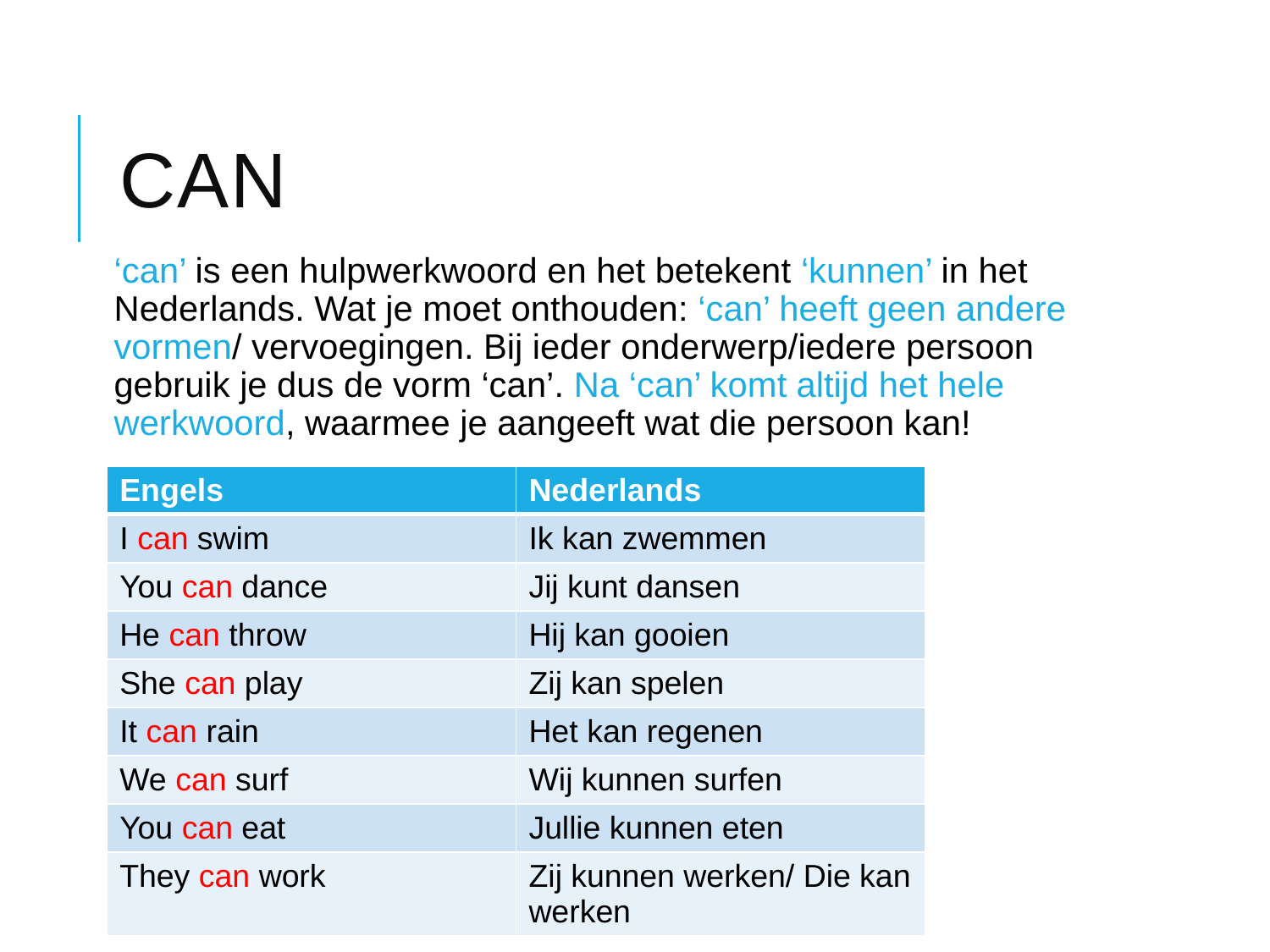

# CAn
‘can’ is een hulpwerkwoord en het betekent ‘kunnen’ in het Nederlands. Wat je moet onthouden: ‘can’ heeft geen andere vormen/ vervoegingen. Bij ieder onderwerp/iedere persoon gebruik je dus de vorm ‘can’. Na ‘can’ komt altijd het hele werkwoord, waarmee je aangeeft wat die persoon kan!
| Engels | Nederlands |
| --- | --- |
| I can swim | Ik kan zwemmen |
| You can dance | Jij kunt dansen |
| He can throw | Hij kan gooien |
| She can play | Zij kan spelen |
| It can rain | Het kan regenen |
| We can surf | Wij kunnen surfen |
| You can eat | Jullie kunnen eten |
| They can work | Zij kunnen werken/ Die kan werken |